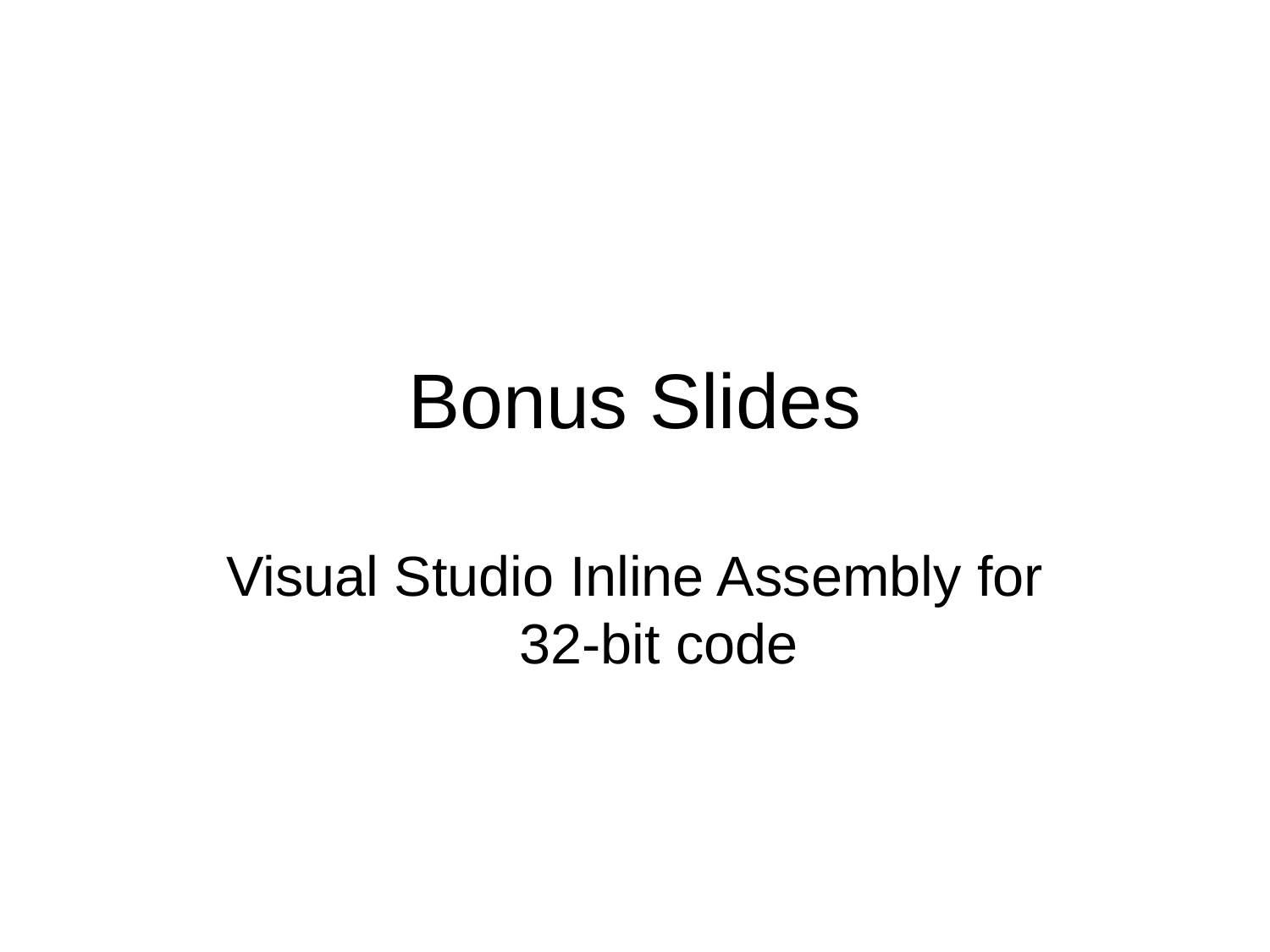

# Bonus Slides
Visual Studio Inline Assembly for 32-bit code